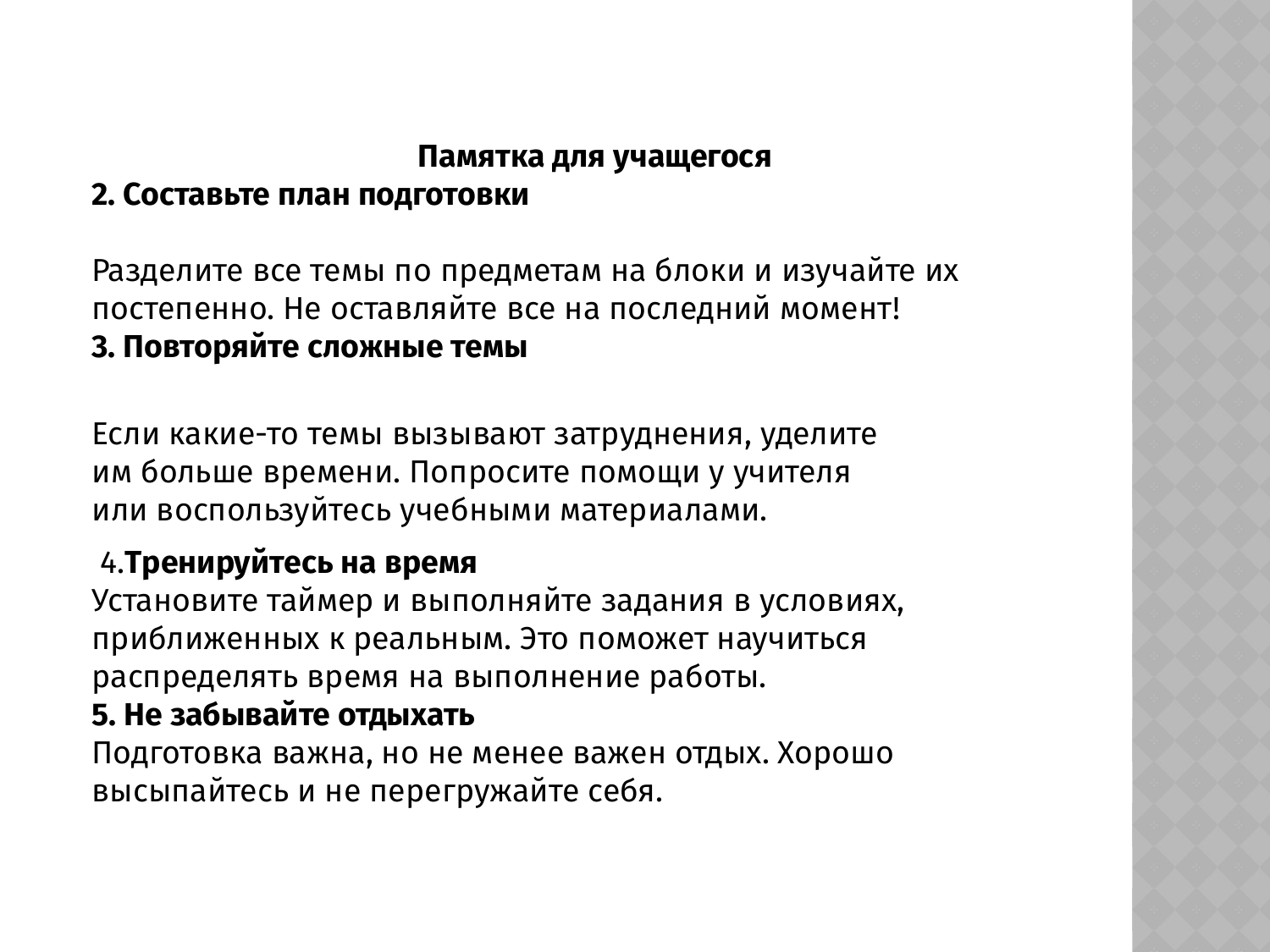

Памятка для учащегося
2. Составьте план подготовки
Разделите все темы по предметам на блоки и изучайте их постепенно. Не оставляйте все на последний момент!
3. Повторяйте сложные темы

Если какие-то темы вызывают затруднения, уделите им больше времени. Попросите помощи у учителя или воспользуйтесь учебными материалами.

 4.Тренируйтесь на время
Установите таймер и выполняйте задания в условиях, приближенных к реальным. Это поможет научиться распределять время на выполнение работы.
5. Не забывайте отдыхать
Подготовка важна, но не менее важен отдых. Хорошо высыпайтесь и не перегружайте себя.